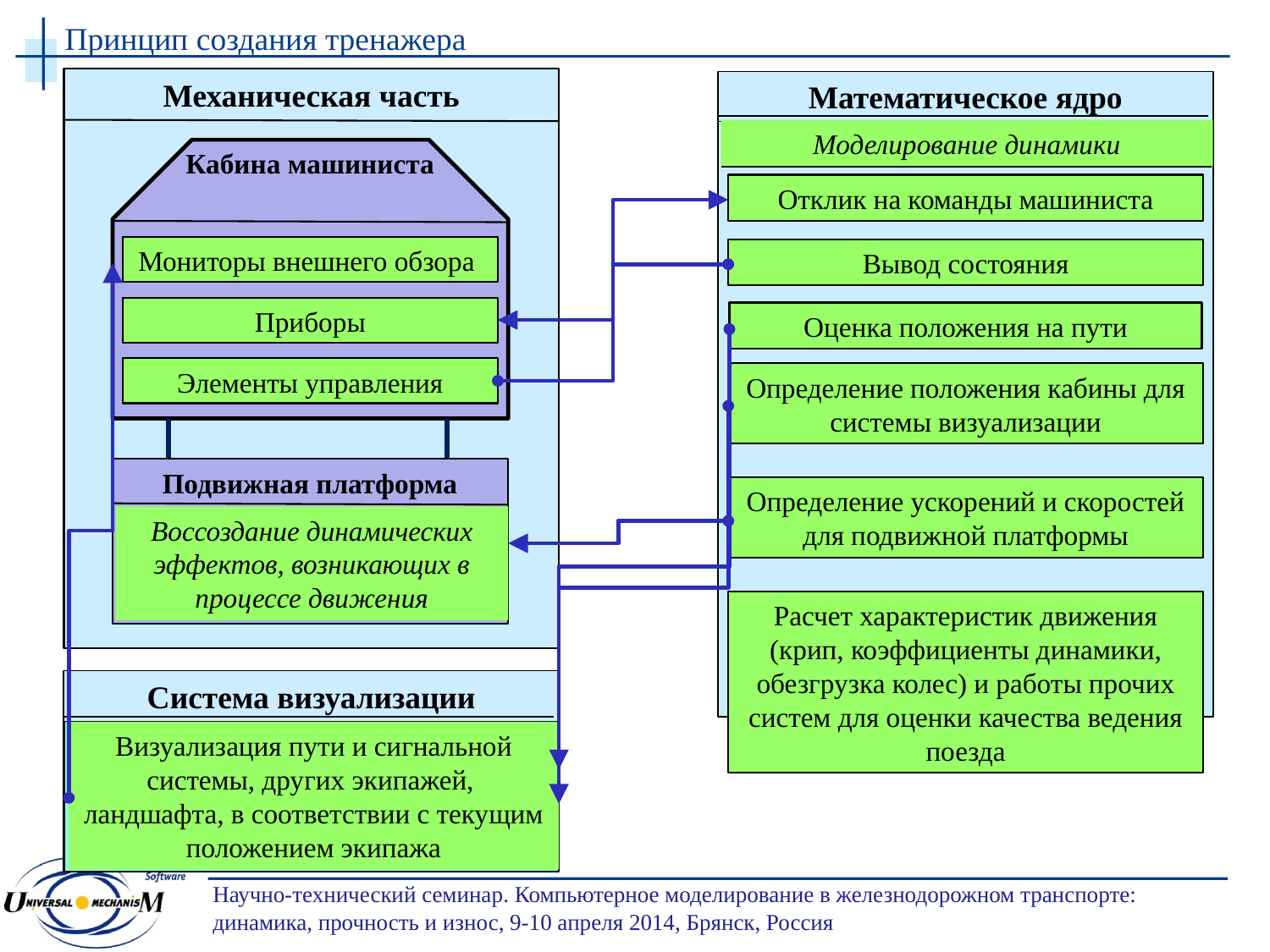

Принцип создания тренажера

Механическая часть

Кабина машиниста
Мониторы внешнего обзора
Приборы
Элементы управления
Подвижная платформа

Воссоздание динамических эффектов, возникающих в процессе движения
Математическое ядро

Моделирование динамики
Оценка положения на пути
Определение положения кабины для системы визуализации
Определение ускорений и скоростей для подвижной платформы
Расчет характеристик движения (крип, коэффициенты динамики, обезгрузка колес) и работы прочих систем для оценки качества ведения поезда
Отклик на команды машиниста
Вывод состояния
Система визуализации

Визуализация пути и сигнальной системы, других экипажей,  ландшафта, в соответствии с текущим положением экипажа